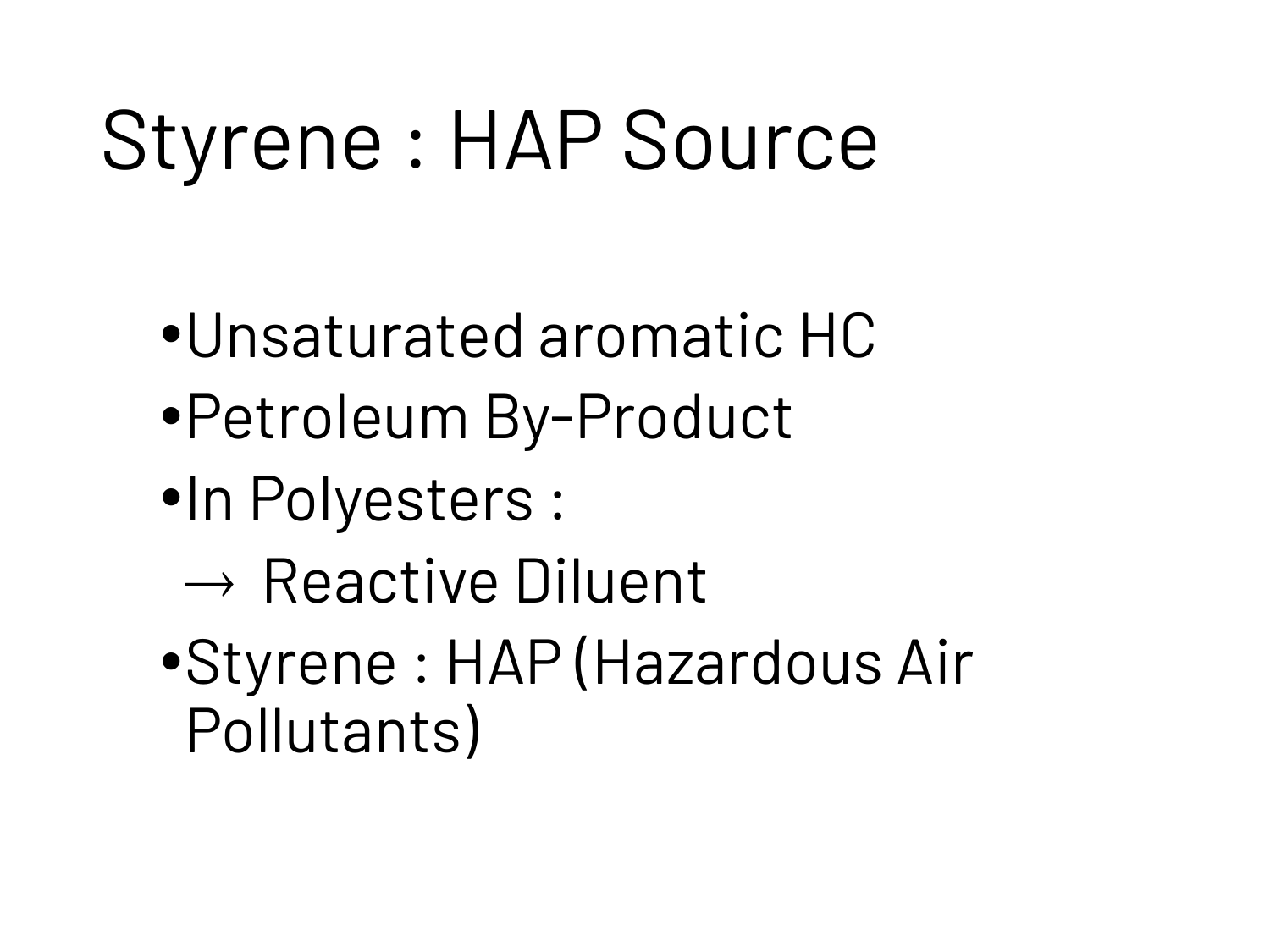

# Styrene : HAP Source
Unsaturated aromatic HC
Petroleum By-Product
In Polyesters :
	→  Reactive Diluent
Styrene : HAP (Hazardous Air Pollutants)